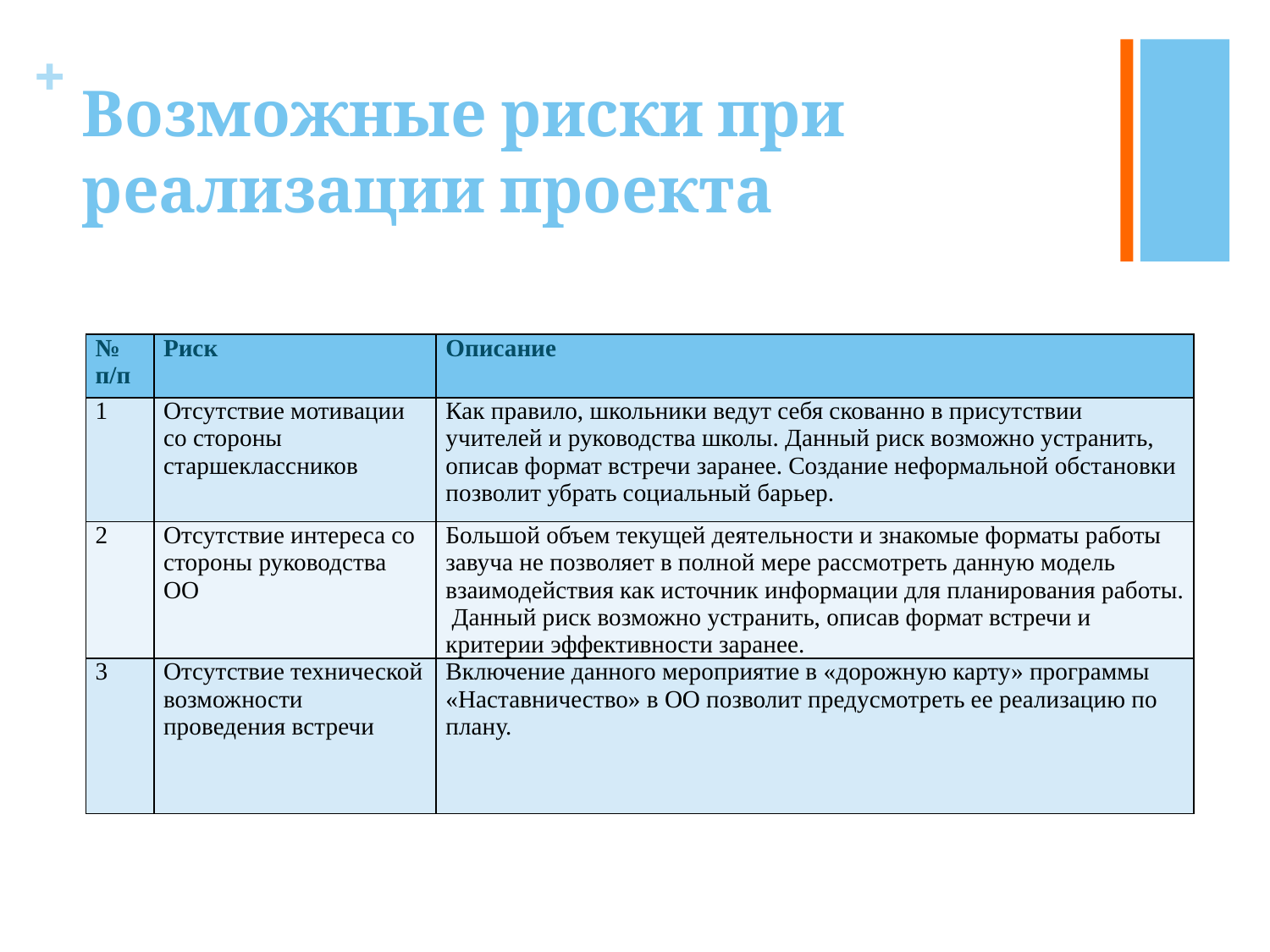

# Возможные риски при реализации проекта
| № п/п | Риск | Описание |
| --- | --- | --- |
| 1 | Отсутствие мотивации со стороны старшеклассников | Как правило, школьники ведут себя скованно в присутствии учителей и руководства школы. Данный риск возможно устранить, описав формат встречи заранее. Создание неформальной обстановки позволит убрать социальный барьер. |
| 2 | Отсутствие интереса со стороны руководства ОО | Большой объем текущей деятельности и знакомые форматы работы завуча не позволяет в полной мере рассмотреть данную модель взаимодействия как источник информации для планирования работы. Данный риск возможно устранить, описав формат встречи и критерии эффективности заранее. |
| 3 | Отсутствие технической возможности проведения встречи | Включение данного мероприятие в «дорожную карту» программы «Наставничество» в ОО позволит предусмотреть ее реализацию по плану. |